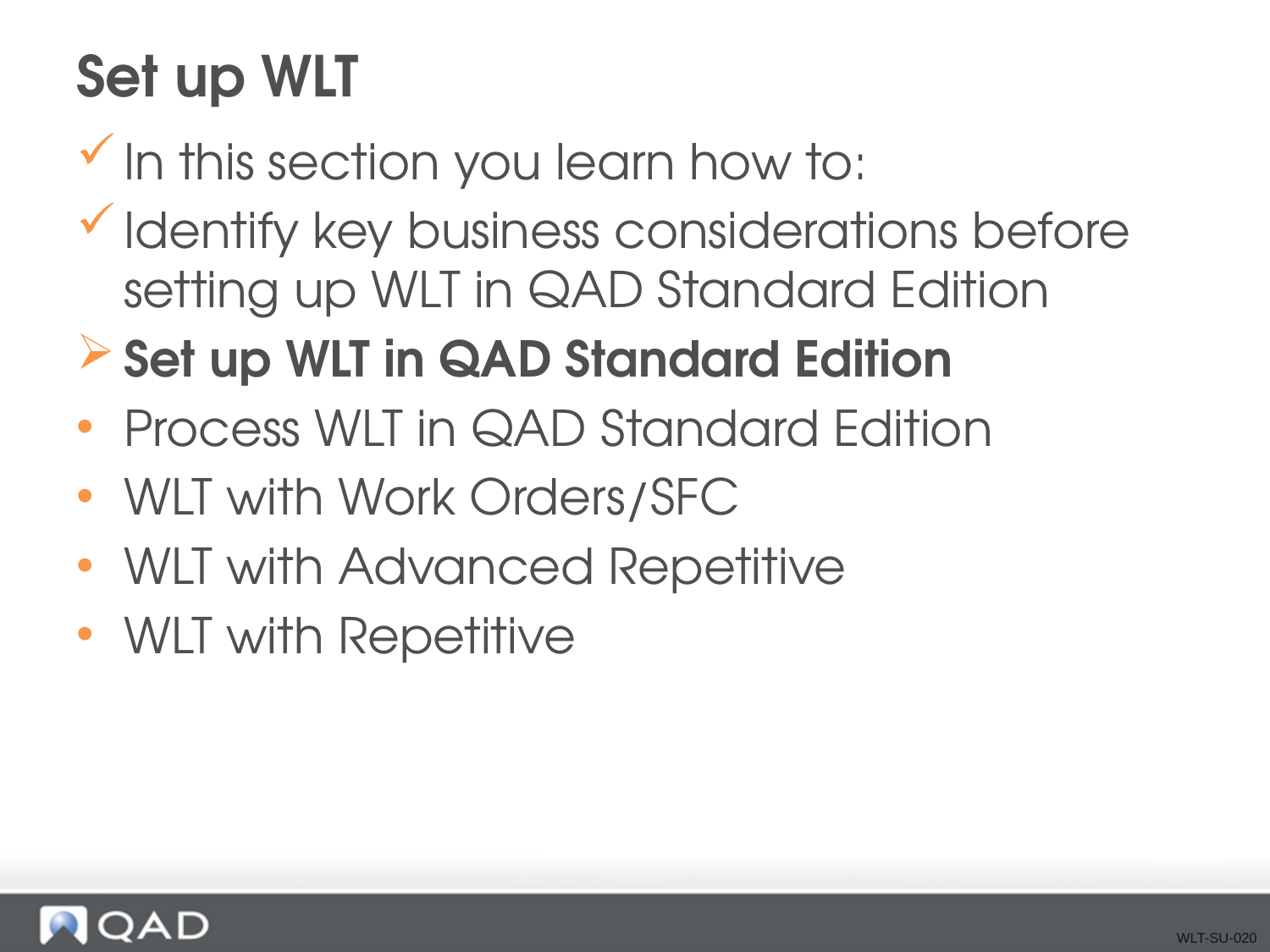

# Set up WLT
In this section you learn how to:
Identify key business considerations before setting up WLT in QAD Standard Edition
Set up WLT in QAD Standard Edition
Process WLT in QAD Standard Edition
WLT with Work Orders/SFC
WLT with Advanced Repetitive
WLT with Repetitive

WLT-SU-020